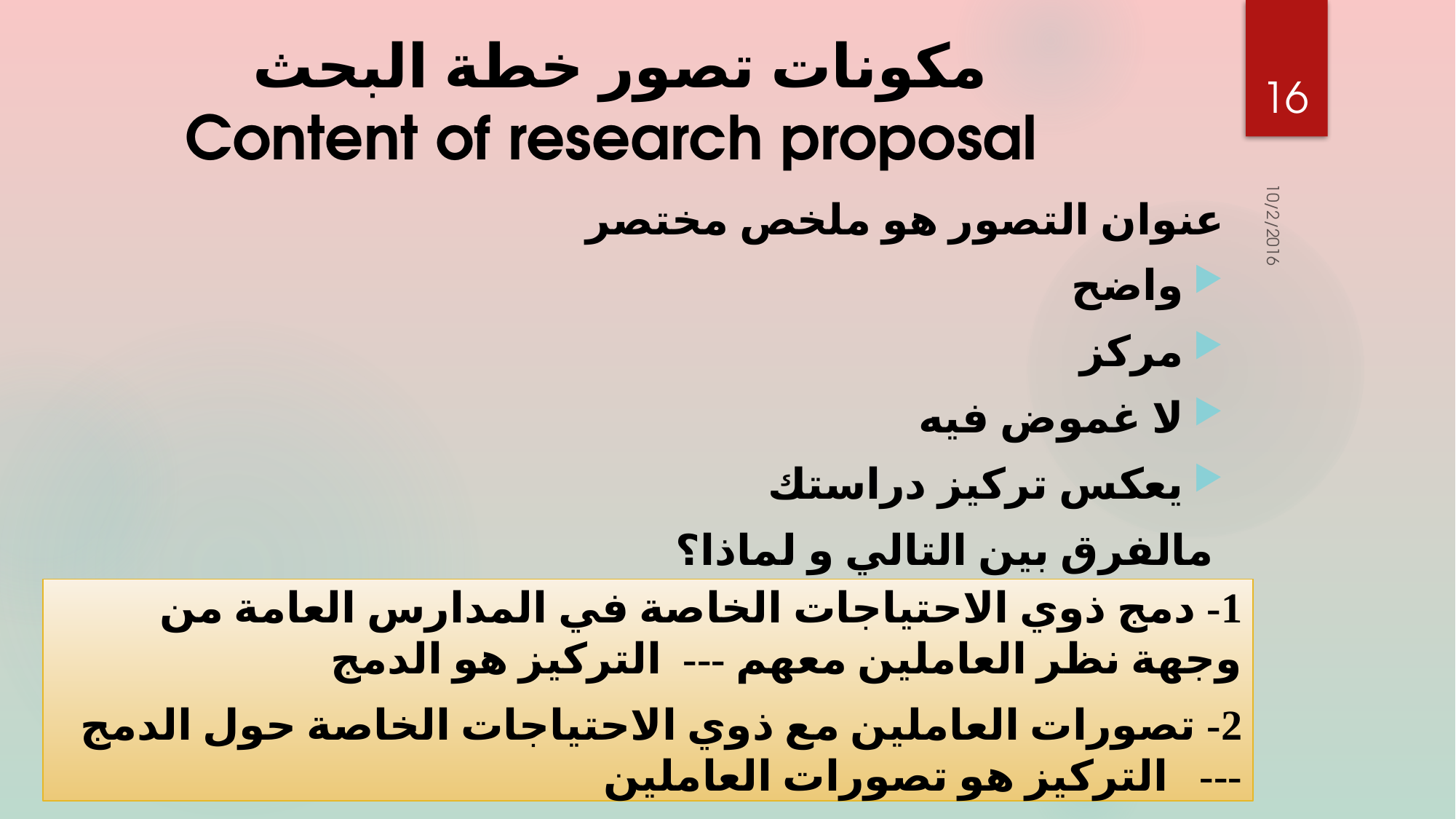

# مكونات تصور خطة البحث Content of research proposal
16
عنوان التصور هو ملخص مختصر
واضح
مركز
لا غموض فيه
يعكس تركيز دراستك
 مالفرق بين التالي و لماذا؟

10/2/2016
1- دمج ذوي الاحتياجات الخاصة في المدارس العامة من وجهة نظر العاملين معهم ---  التركيز هو الدمج
2- تصورات العاملين مع ذوي الاحتياجات الخاصة حول الدمج   ---   التركيز هو تصورات العاملين